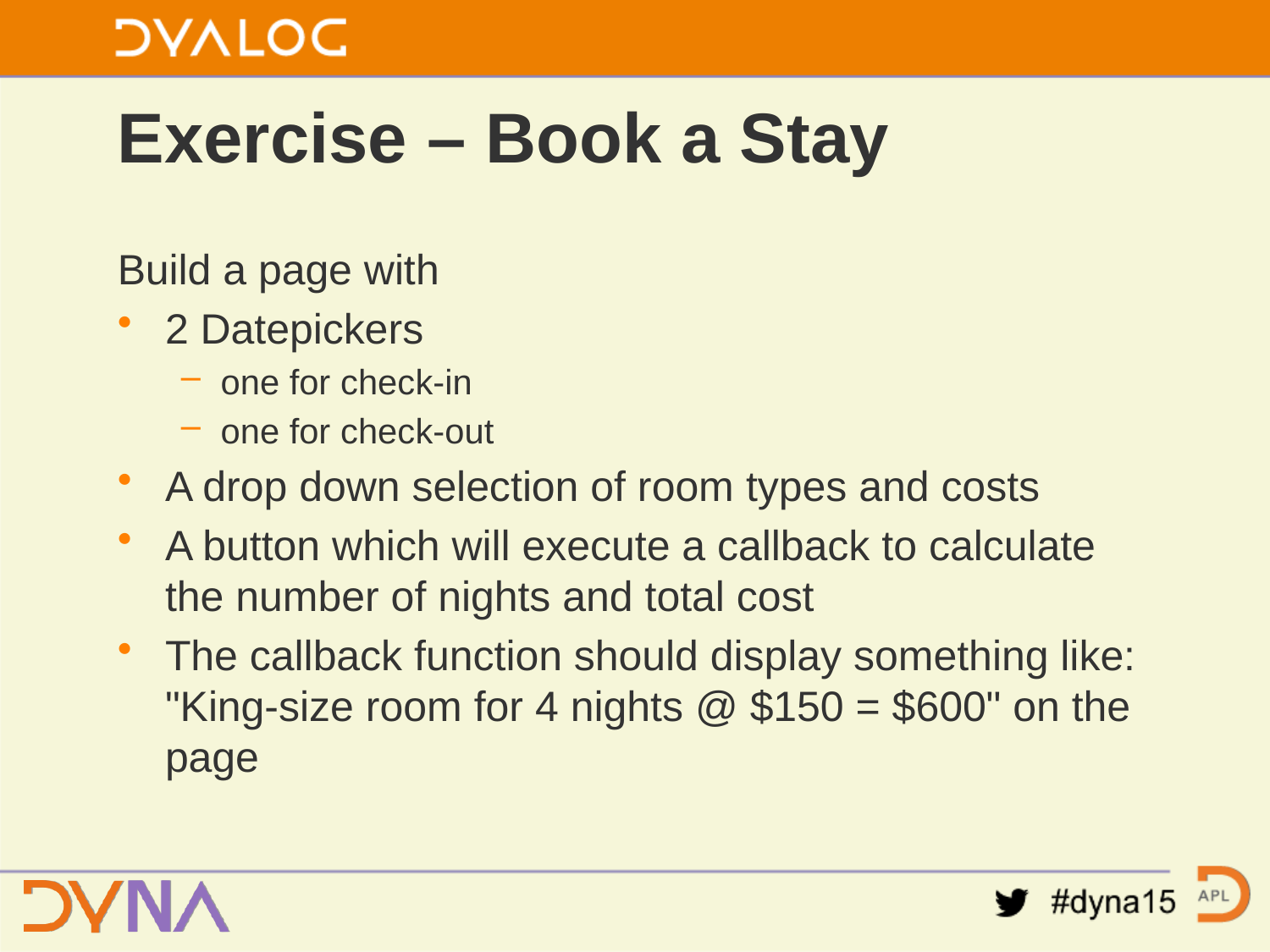

# Exercise – Book a Stay
Build a page with
2 Datepickers
one for check-in
one for check-out
A drop down selection of room types and costs
A button which will execute a callback to calculate the number of nights and total cost
The callback function should display something like: "King-size room for 4 nights @ $150 = $600" on the page